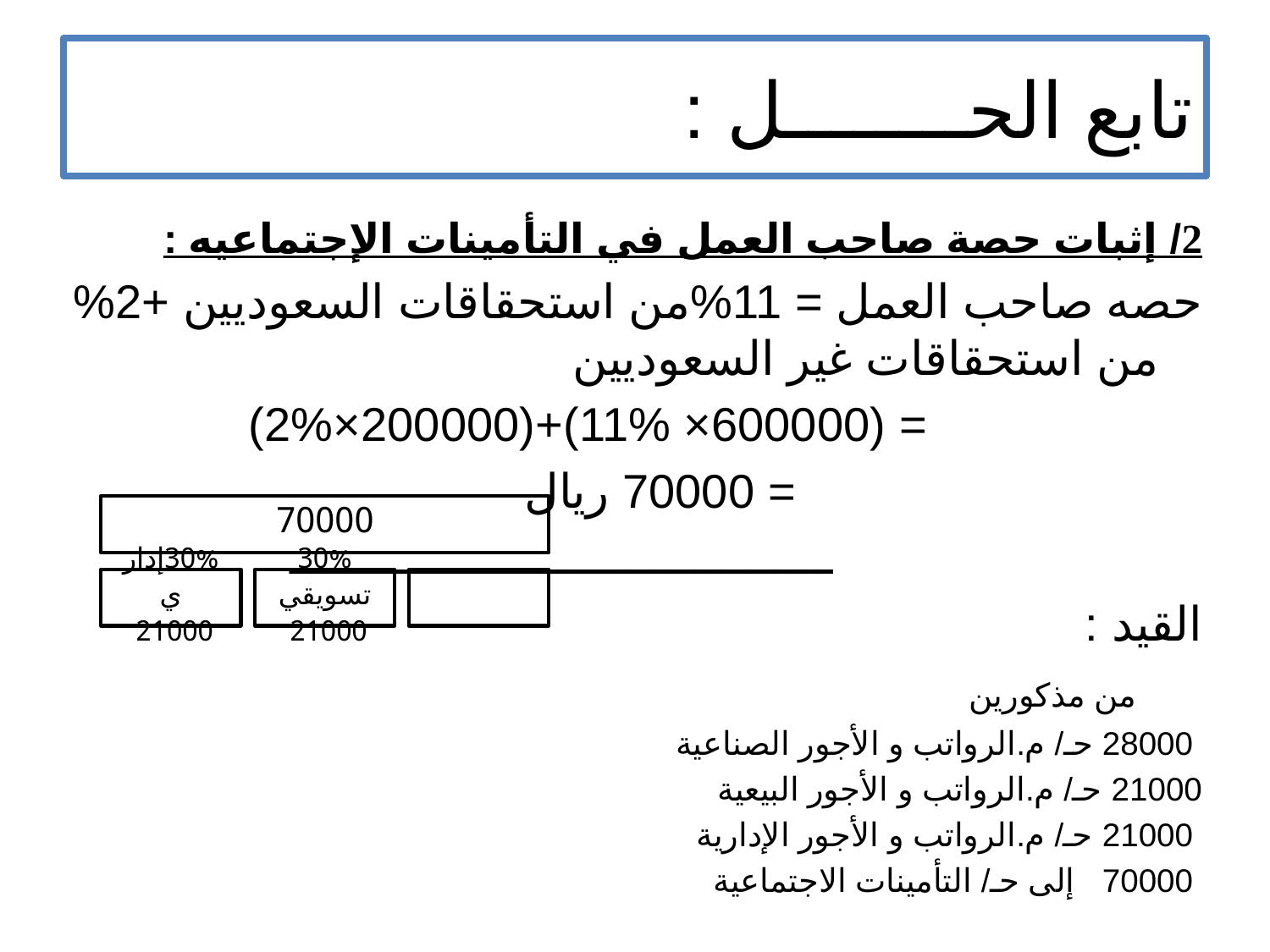

# تابع الحــــــــل :
2/ إثبات حصة صاحب العمل في التأمينات الإجتماعيه :
حصه صاحب العمل = 11%من استحقاقات السعوديين +2% من استحقاقات غير السعوديين
                     = (600000× 11%)+(200000×2%)
                               = 70000 ريال
                            ـــــــــــــــــــــــــــــــــــــــ
القيد :
     من مذكورين
 28000 حـ/ م.الرواتب و الأجور الصناعية
21000 حـ/ م.الرواتب و الأجور البيعية
 21000 حـ/ م.الرواتب و الأجور الإدارية
 70000   إلى حـ/ التأمينات الاجتماعية

70000
21000
21000
28000